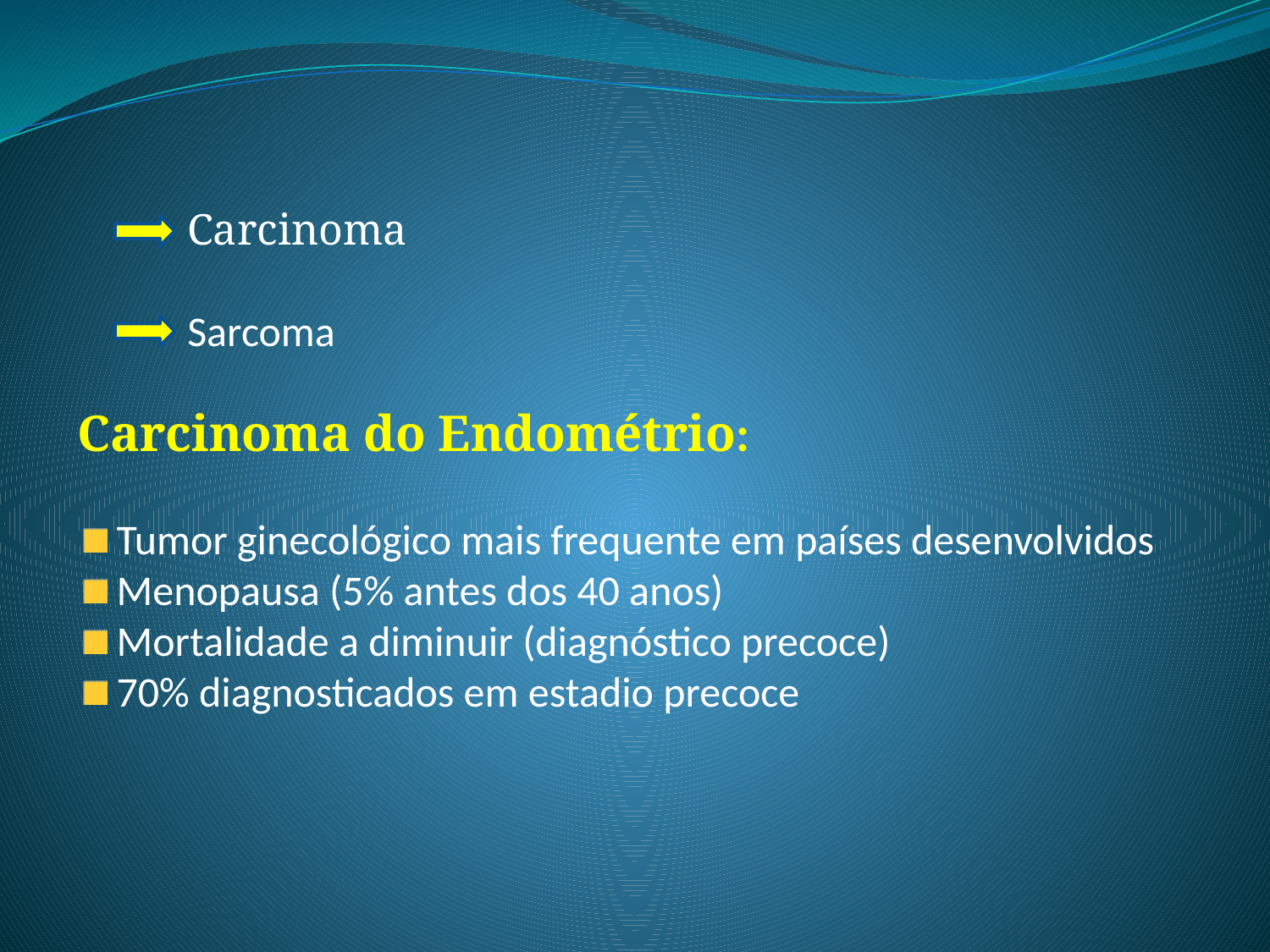

Carcinoma

Sarcoma

Carcinoma do Endométrio:

 Tumor ginecológico mais frequente em países desenvolvidos
 Menopausa (5% antes dos 40 anos)
 Mortalidade a diminuir (diagnóstico precoce)
 70% diagnosticados em estadio precoce